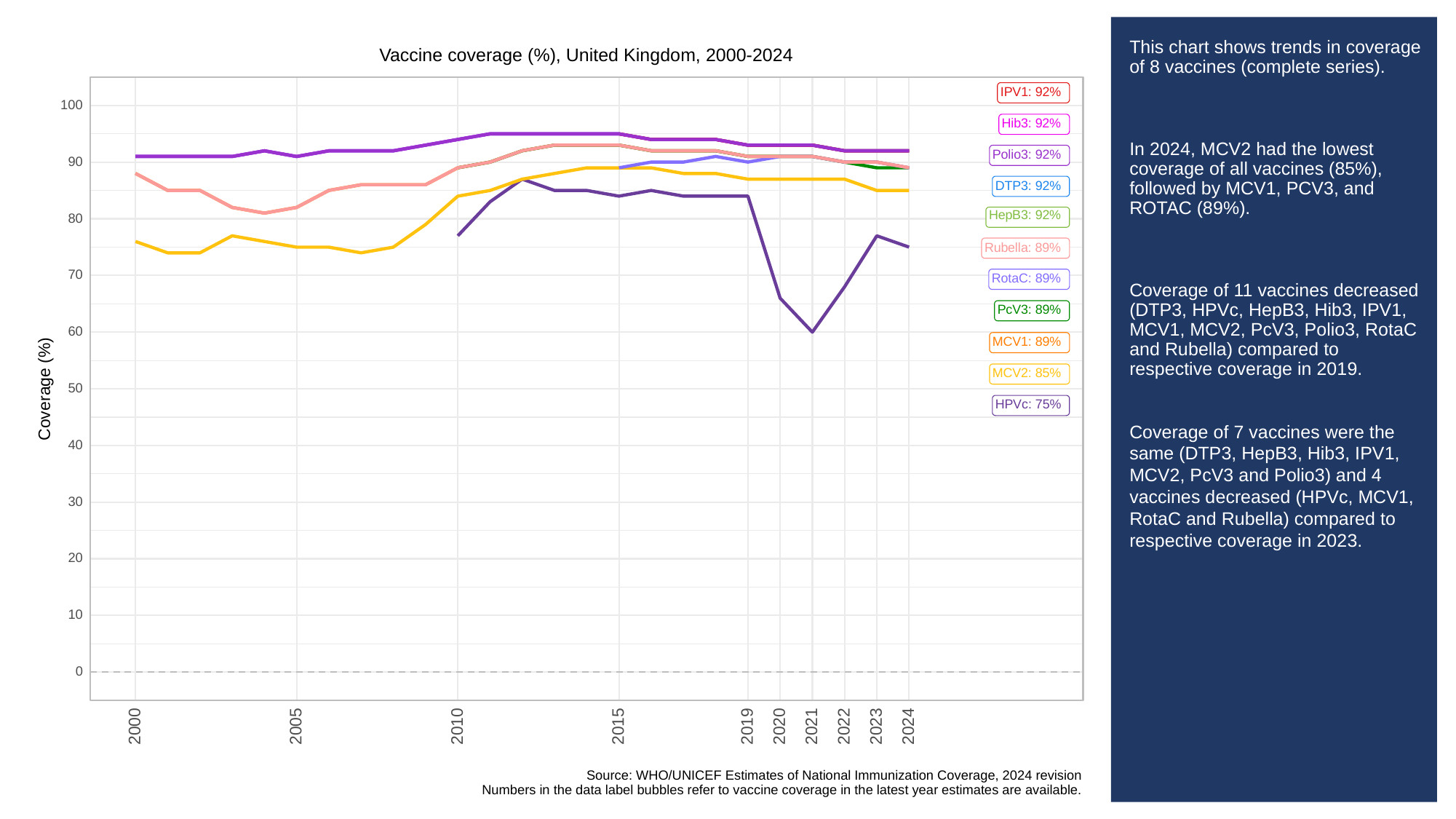

# This chart shows trends in coverage of 8 vaccines (complete series).

In 2024, MCV2 had the lowest coverage of all vaccines (85%), followed by MCV1, PCV3, and ROTAC (89%).

Coverage of 11 vaccines decreased (DTP3, HPVc, HepB3, Hib3, IPV1, MCV1, MCV2, PcV3, Polio3, RotaC and Rubella) compared to respective coverage in 2019.

Coverage of 7 vaccines were the same (DTP3, HepB3, Hib3, IPV1, MCV2, PcV3 and Polio3) and 4 vaccines decreased (HPVc, MCV1, RotaC and Rubella) compared to respective coverage in 2023.

Vaccine coverage (%), United Kingdom, 2000-2024

IPV1: 92%

100

Hib3: 92%

Polio3: 92%

90

DTP3: 92%

HepB3: 92%
80

Rubella: 89%

70
RotaC: 89%

PcV3: 89%
60

MCV1: 89%

MCV2: 85%
Coverage (%)
50

HPVc: 75%

40

30

20

10

0

2023
2000
2005
2010
2015
2019
2020
2021
2022
2024
Source: WHO/UNICEF Estimates of National Immunization Coverage, 2024 revision
Numbers in the data label bubbles refer to vaccine coverage in the latest year estimates are available.